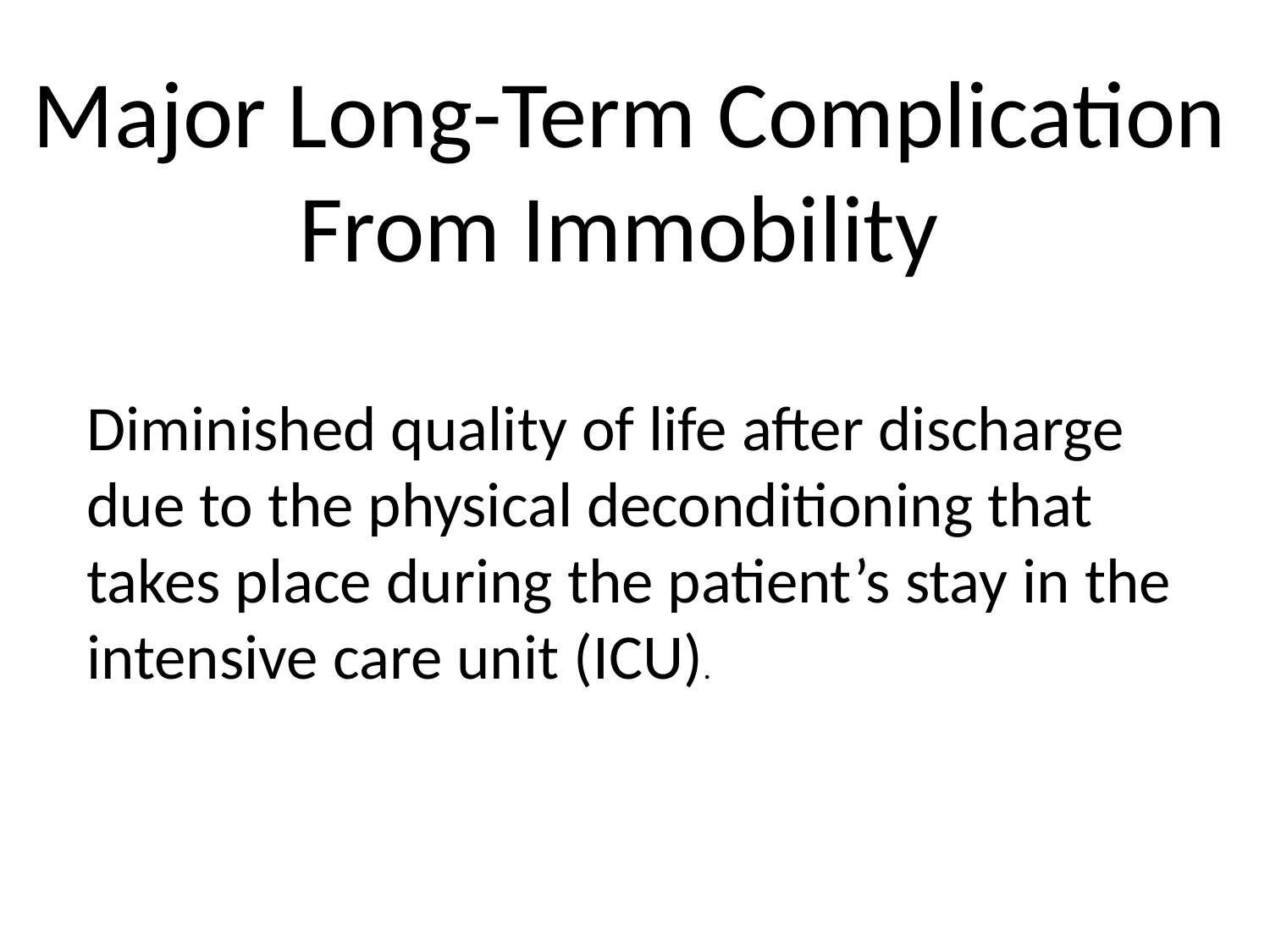

# Major Long-Term Complication From Immobility
Diminished quality of life after discharge due to the physical deconditioning that takes place during the patient’s stay in the intensive care unit (ICU).